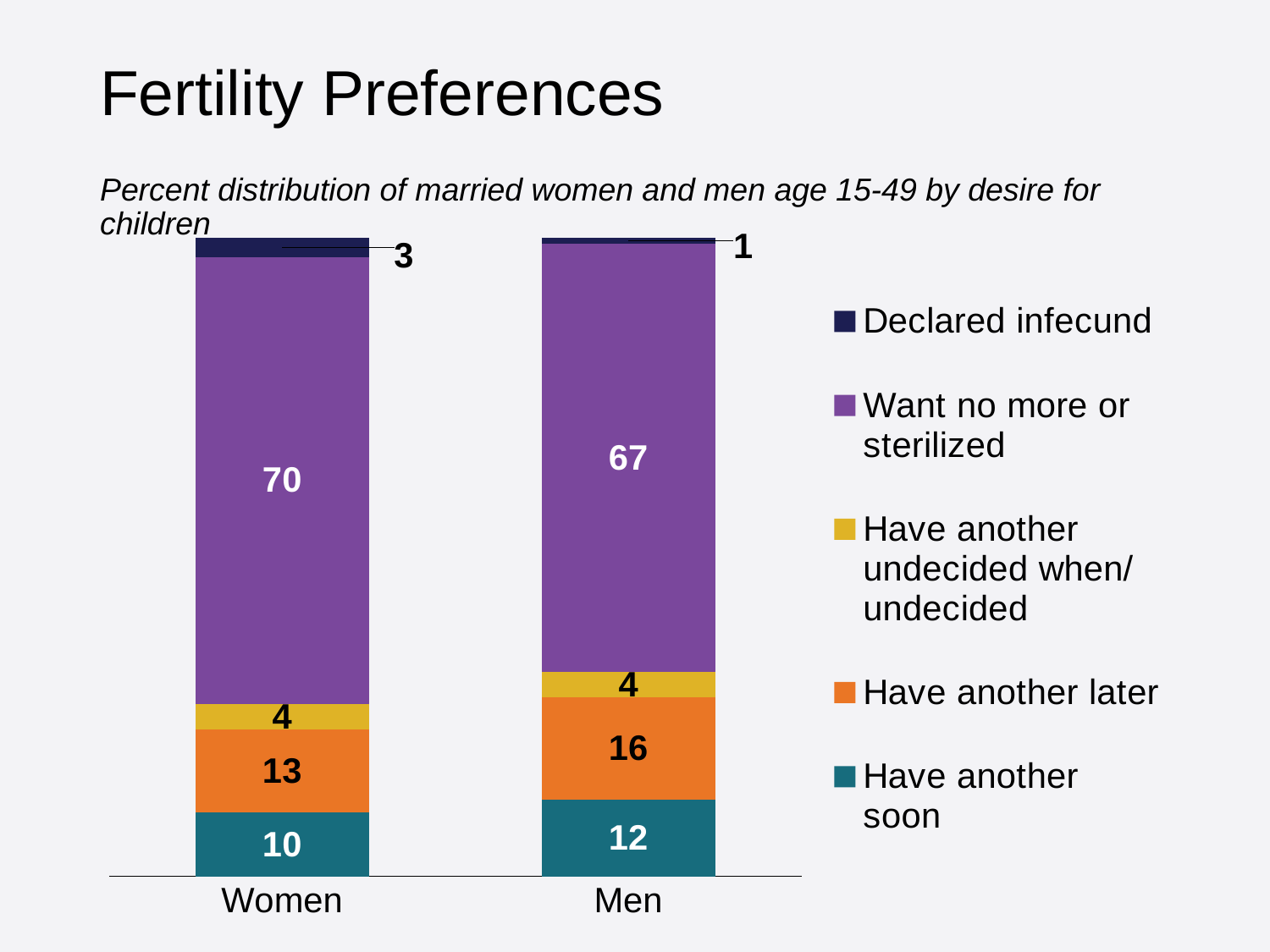

# Fertility Preferences
Percent distribution of married women and men age 15-49 by desire for children

### Chart

| Category | Have another soon | Have another later | Have another undecided when/ undecided | Want no more or sterilized | Declared infecund |
|---|---|---|---|---|---|
| Women | 10.0 | 13.0 | 4.0 | 70.0 | 3.0 |
| Men | 12.0 | 16.0 | 4.0 | 67.0 | 1.0 |